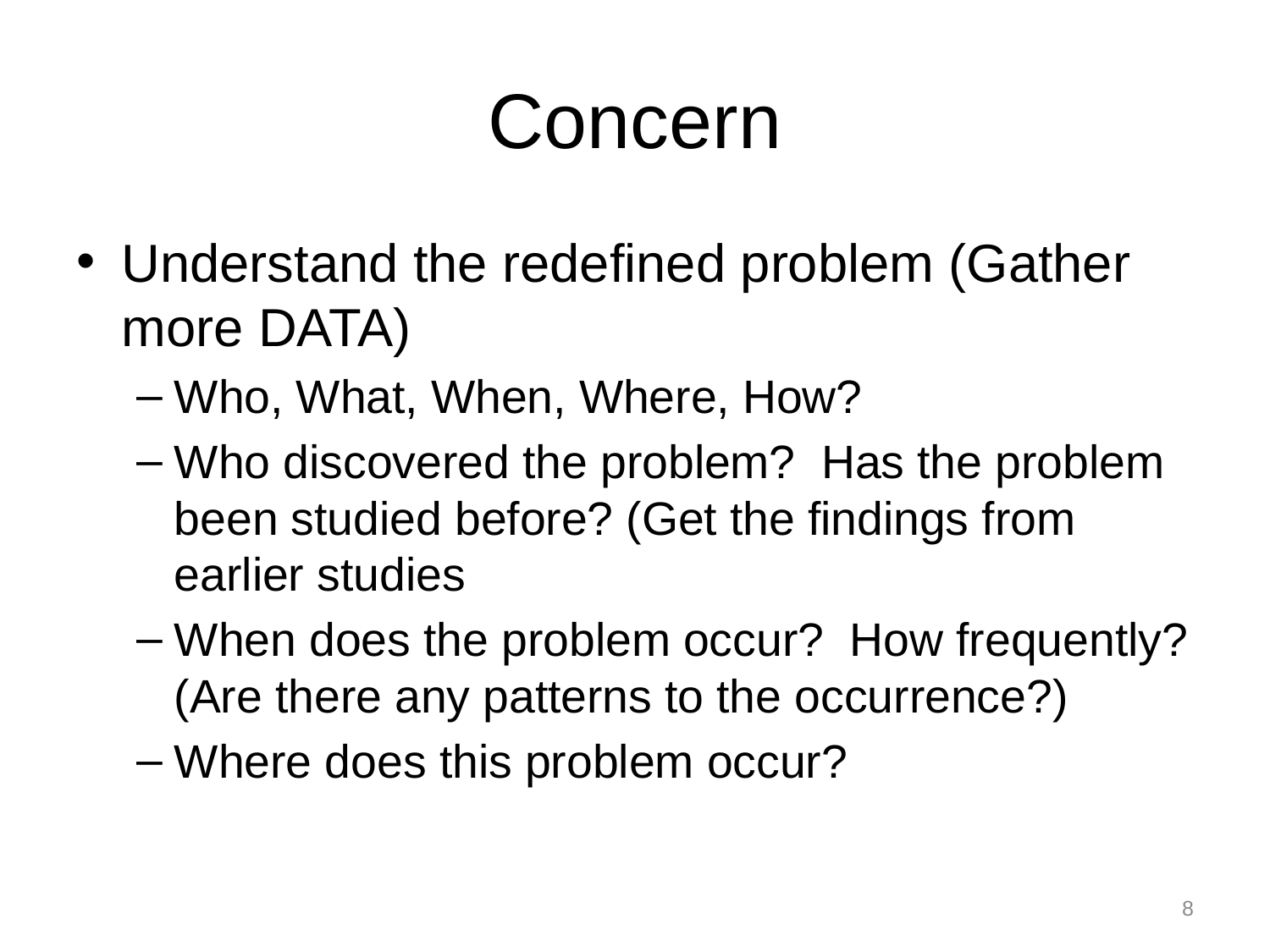

# Concern
Understand the redefined problem (Gather more DATA)
Who, What, When, Where, How?
Who discovered the problem?  Has the problem been studied before? (Get the findings from earlier studies
When does the problem occur?  How frequently? (Are there any patterns to the occurrence?)
Where does this problem occur?

8